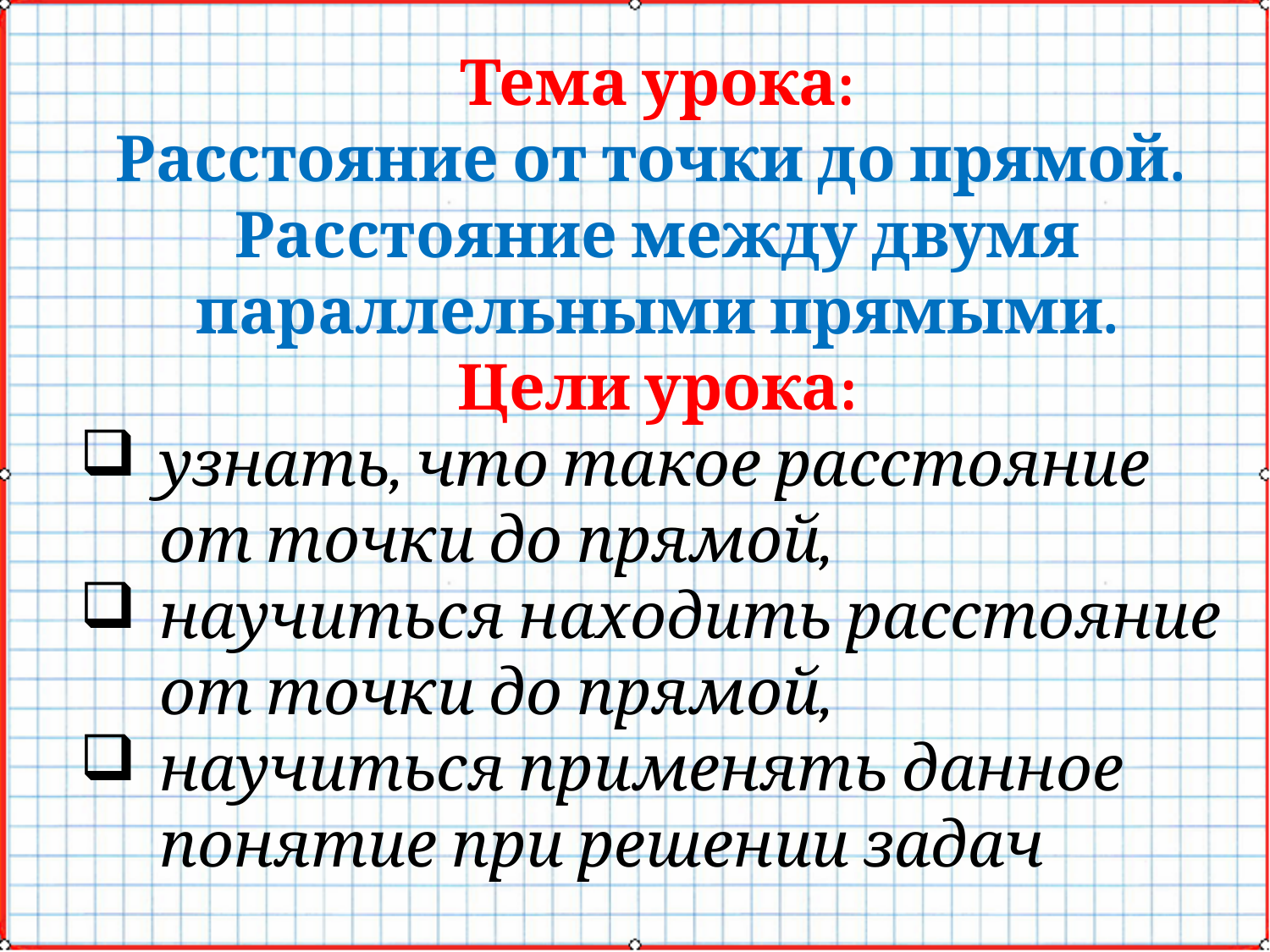

Тема урока:
Расстояние от точки до прямой.
Расстояние между двумя параллельными прямыми.
Цели урока:
узнать, что такое расстояние от точки до прямой,
научиться находить расстояние от точки до прямой,
научиться применять данное понятие при решении задач